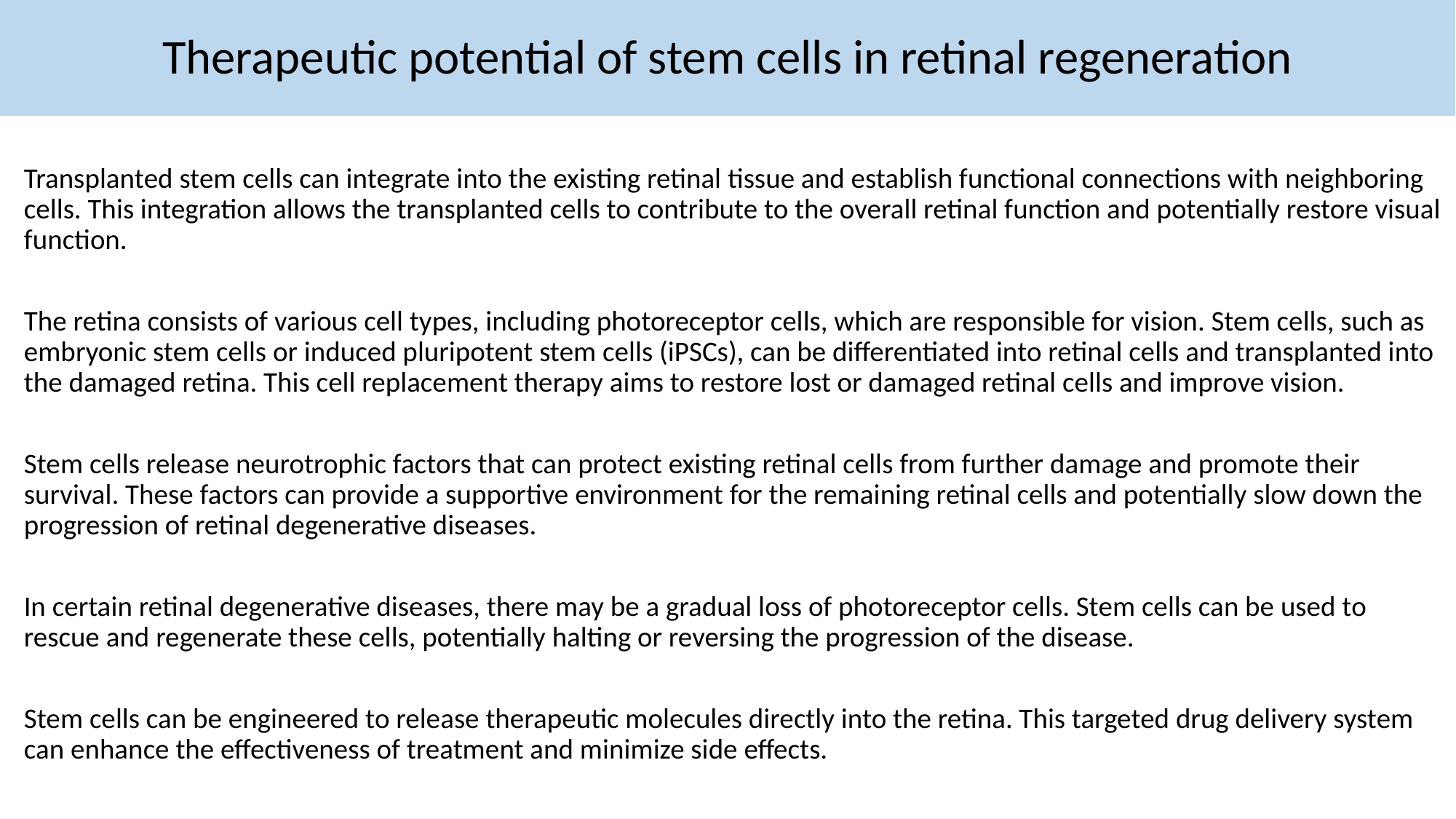

Therapeutic potential of stem cells in retinal regeneration
Transplanted stem cells can integrate into the existing retinal tissue and establish functional connections with neighboring cells. This integration allows the transplanted cells to contribute to the overall retinal function and potentially restore visual function.

The retina consists of various cell types, including photoreceptor cells, which are responsible for vision. Stem cells, such as embryonic stem cells or induced pluripotent stem cells (iPSCs), can be differentiated into retinal cells and transplanted into the damaged retina. This cell replacement therapy aims to restore lost or damaged retinal cells and improve vision.

Stem cells release neurotrophic factors that can protect existing retinal cells from further damage and promote their survival. These factors can provide a supportive environment for the remaining retinal cells and potentially slow down the progression of retinal degenerative diseases.

In certain retinal degenerative diseases, there may be a gradual loss of photoreceptor cells. Stem cells can be used to rescue and regenerate these cells, potentially halting or reversing the progression of the disease.

Stem cells can be engineered to release therapeutic molecules directly into the retina. This targeted drug delivery system can enhance the effectiveness of treatment and minimize side effects.